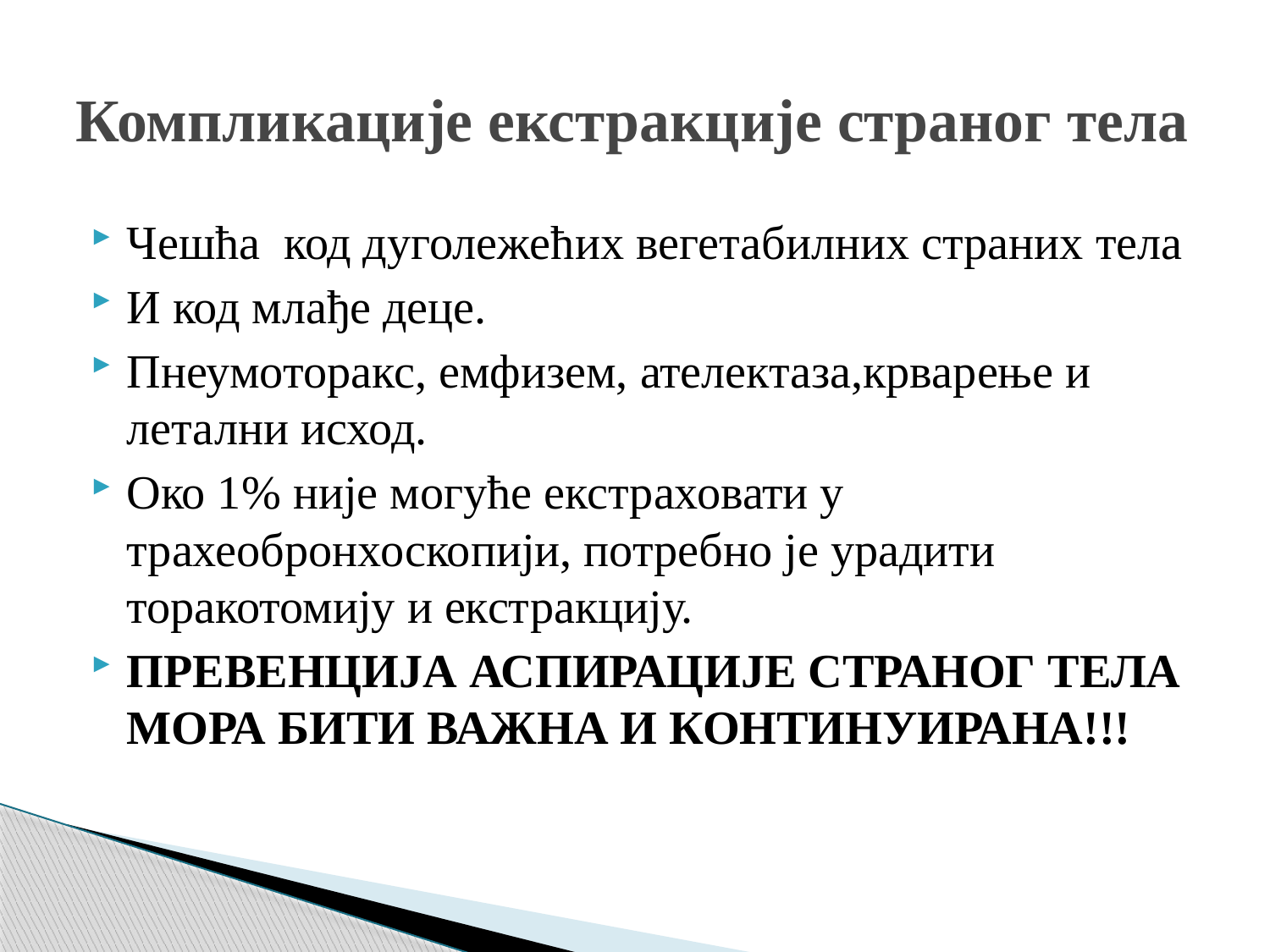

# Компликације екстракције страног тела
Чешћа  код дуголежећих вегетабилних страних тела
И код млађе деце.
Пнеумоторакс, емфизем, ателектаза,крварење и летални исход.
Око 1% није могуће екстраховати у трахеобронхоскопији, потребно је урадити торакотомију и екстракцију.
ПРЕВЕНЦИЈА АСПИРАЦИЈЕ СТРАНОГ ТЕЛА МОРА БИТИ ВАЖНА И КОНТИНУИРАНА!!!